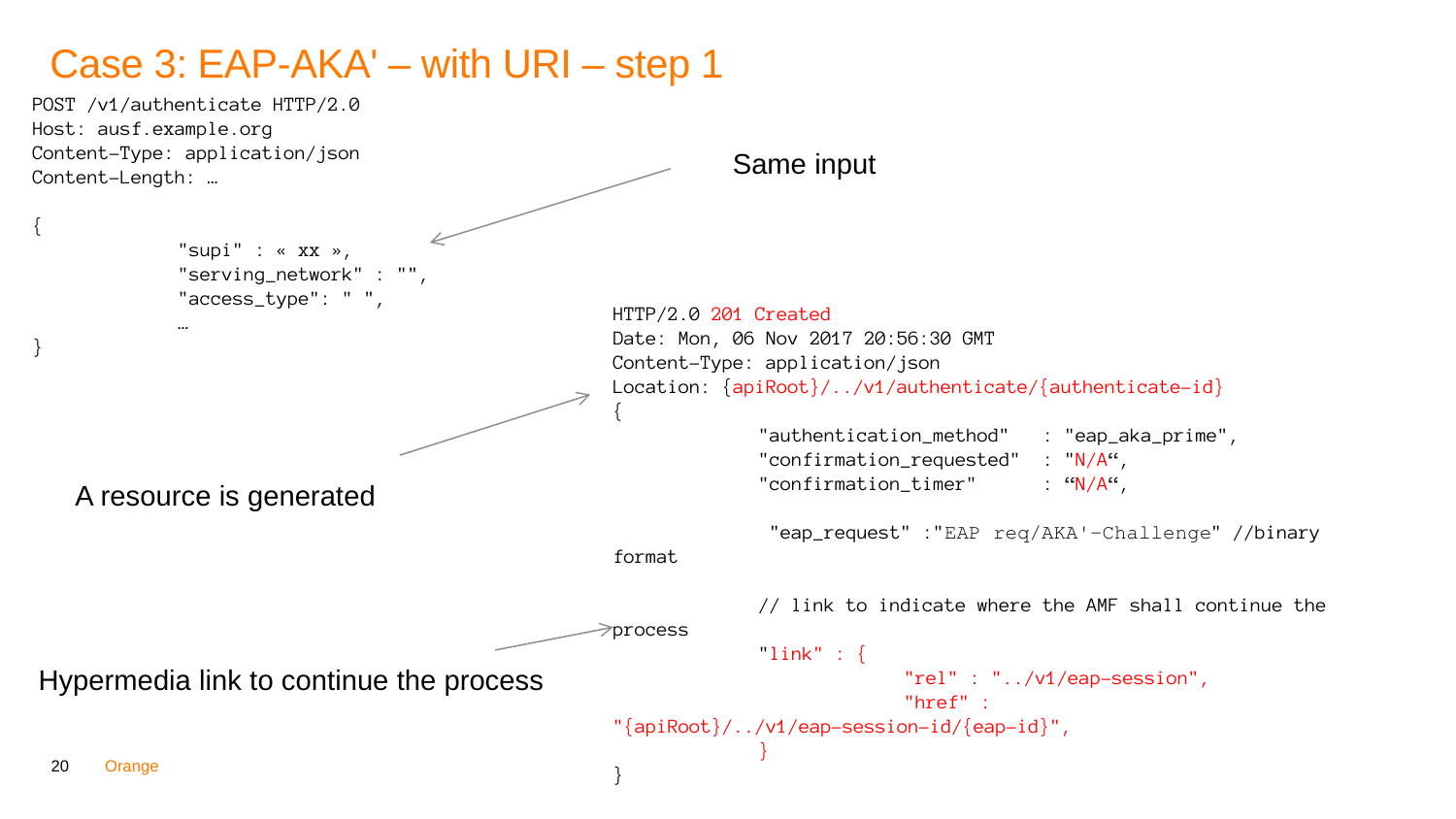

# Case 3: EAP-AKA' – with URI – step 1
POST /v1/authenticate HTTP/2.0
Host: ausf.example.org
Content-Type: application/json
Content-Length: …

{
	"supi" : « xx »,
	"serving_network" : "",
	"access_type": " ",
	…
}

Same input
HTTP/2.0 201 Created
Date: Mon, 06 Nov 2017 20:56:30 GMT
Content-Type: application/json
Location: {apiRoot}/../v1/authenticate/{authenticate-id}
{
	"authentication_method"   : "eap_aka_prime",
	"confirmation_requested"  : "N/A“,
	"confirmation_timer"      : “N/A“,

	 "eap_request" :"EAP req/AKA'-Challenge" //binary format

	// link to indicate where the AMF shall continue the process
	"link" : {
		"rel" : "../v1/eap-session",
		"href" : "{apiRoot}/../v1/eap-session-id/{eap-id}",
	}
}

A resource is generated
Hypermedia link to continue the process